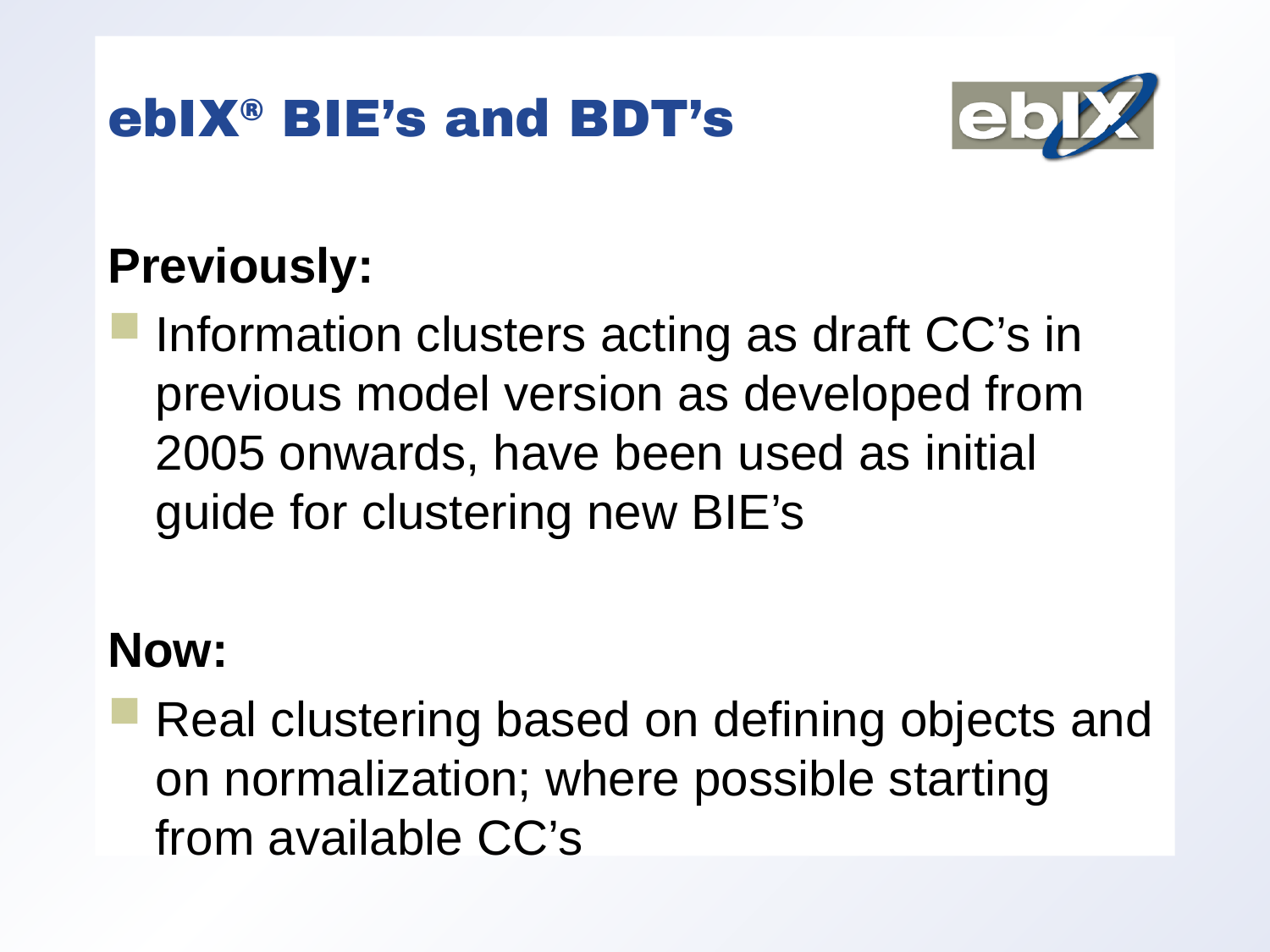

# ebIX® BIE’s and BDT’s
Previously:
Information clusters acting as draft CC’s in previous model version as developed from 2005 onwards, have been used as initial guide for clustering new BIE’s

Now:
Real clustering based on defining objects and on normalization; where possible starting from available CC’s